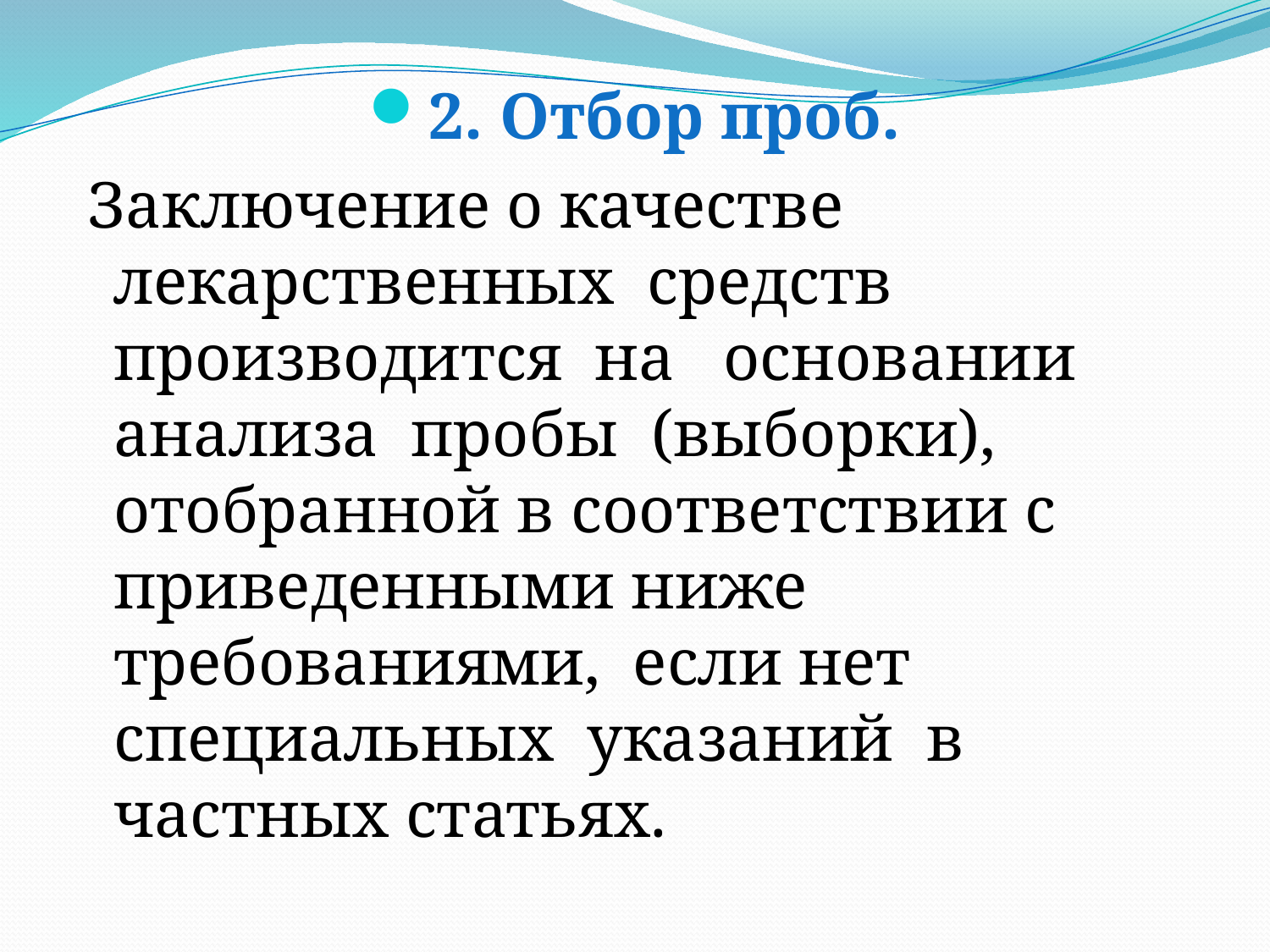

2. Отбор проб.
 Заключение о качестве лекарственных  средств  производится  на   основании  анализа  пробы  (выборки),  отобранной в соответствии с   приведенными ниже требованиями,  если нет специальных  указаний  в   частных статьях.

#